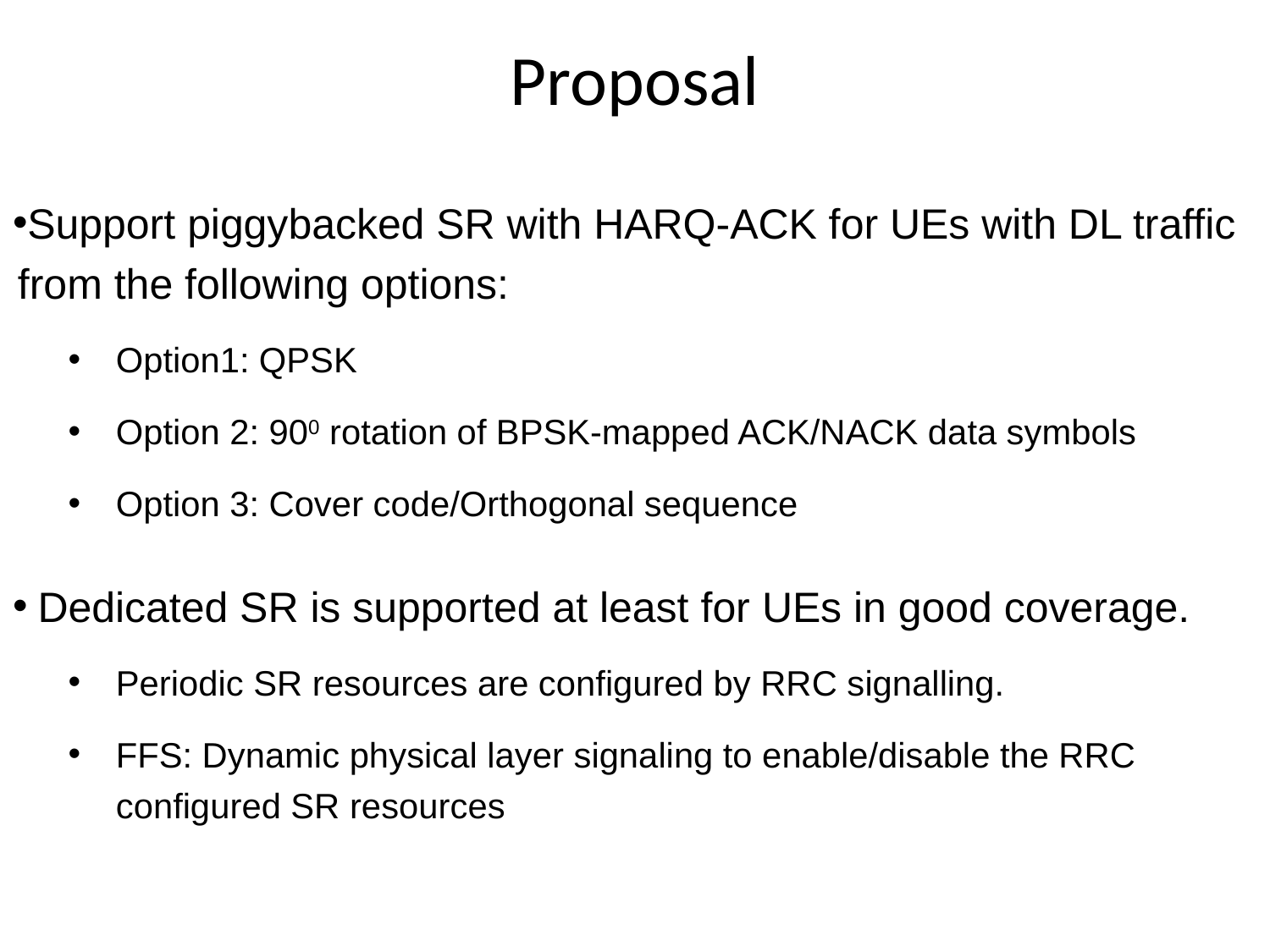

Proposal
Support piggybacked SR with HARQ-ACK for UEs with DL traffic from the following options:
Option1: QPSK
Option 2: 900 rotation of BPSK-mapped ACK/NACK data symbols
Option 3: Cover code/Orthogonal sequence

Dedicated SR is supported at least for UEs in good coverage.
Periodic SR resources are configured by RRC signalling.
FFS: Dynamic physical layer signaling to enable/disable the RRC  configured SR resources